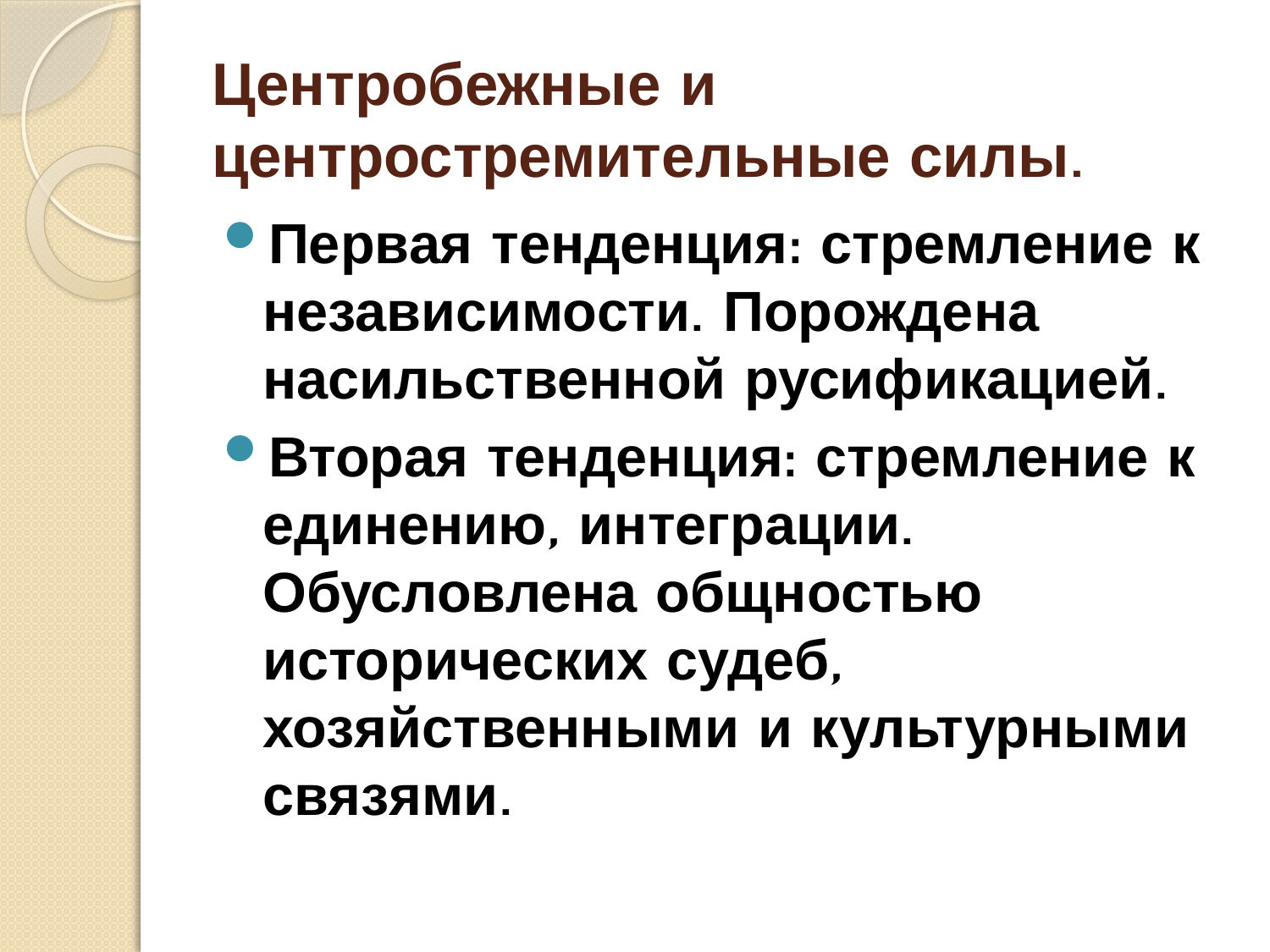

# Центробежные и центростремительные силы.
Первая тенденция: стремление к независимости. Порождена насильственной русификацией.
Вторая тенденция: стремление к единению, интеграции. Обусловлена общностью исторических судеб, хозяйственными и культурными связями.